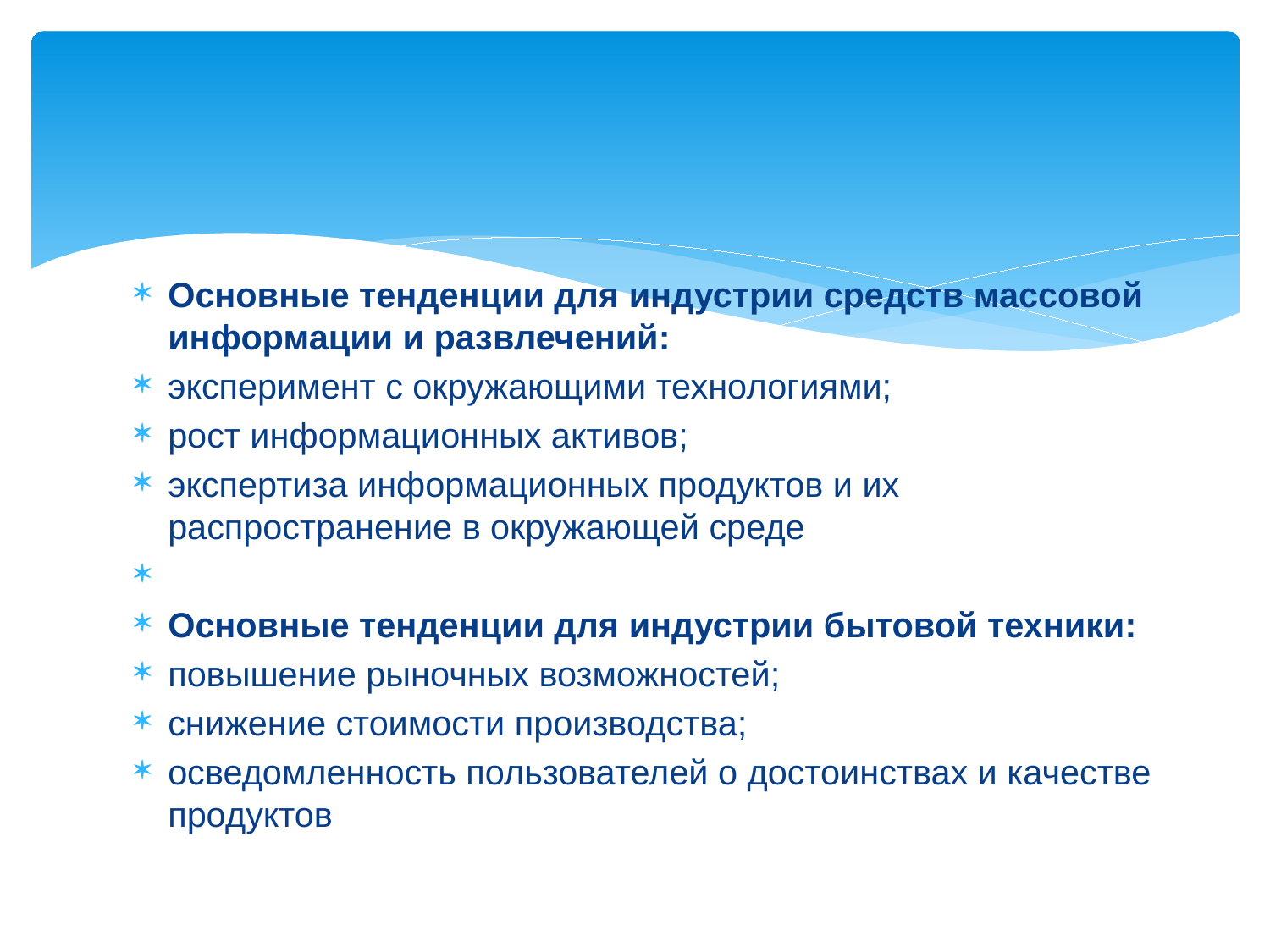

Основные тенденции для индустрии средств массовой информации и развлечений:
эксперимент с окружающими технологиями;
рост информационных активов;
экспертиза информационных продуктов и их распространение в окружающей среде

Основные тенденции для индустрии бытовой техники:
повышение рыночных возможностей;
снижение стоимости производства;
осведомленность пользователей о достоинствах и качестве продуктов